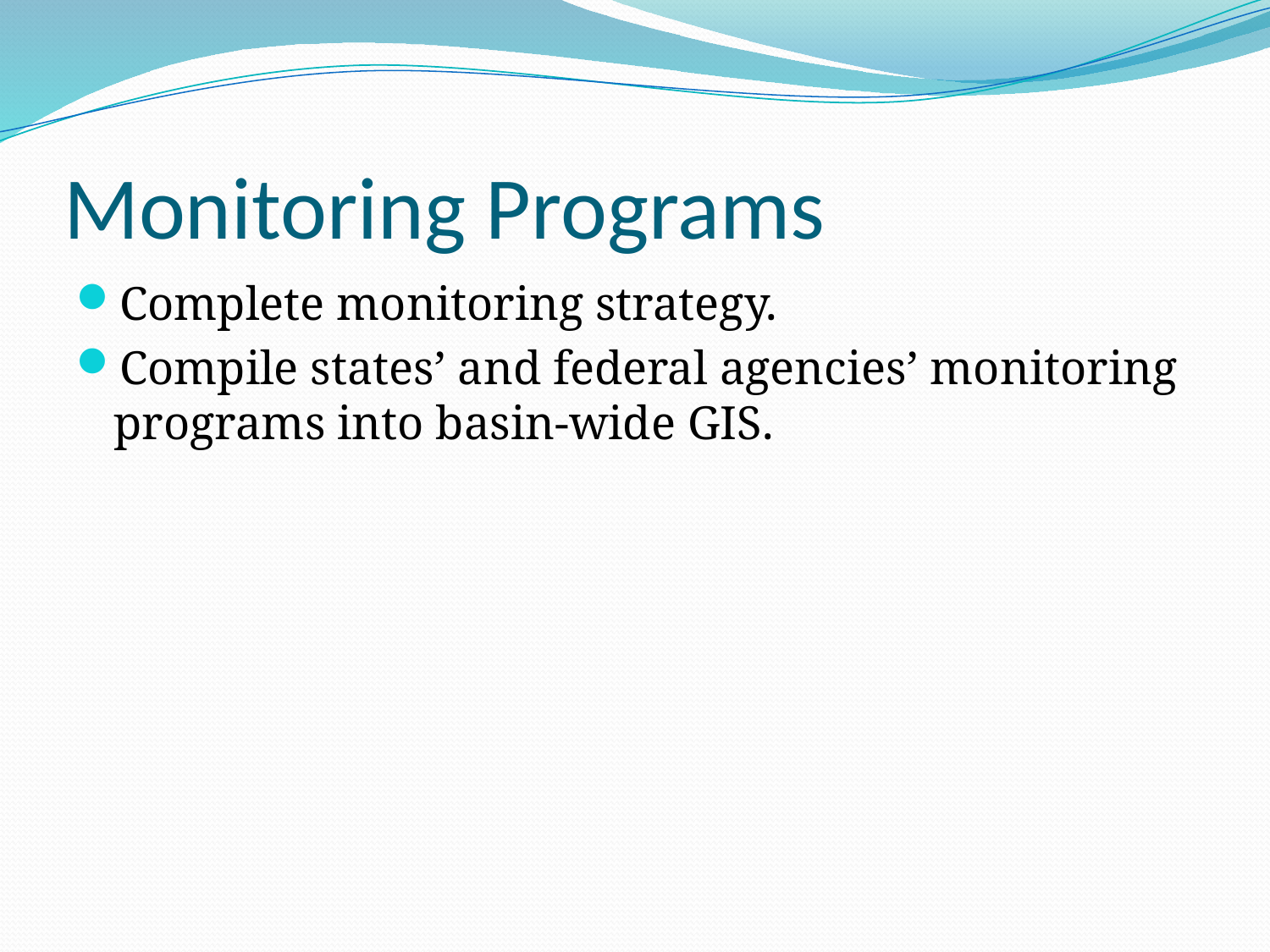

# Monitoring Programs
Complete monitoring strategy.
Compile states’ and federal agencies’ monitoring programs into basin-wide GIS.